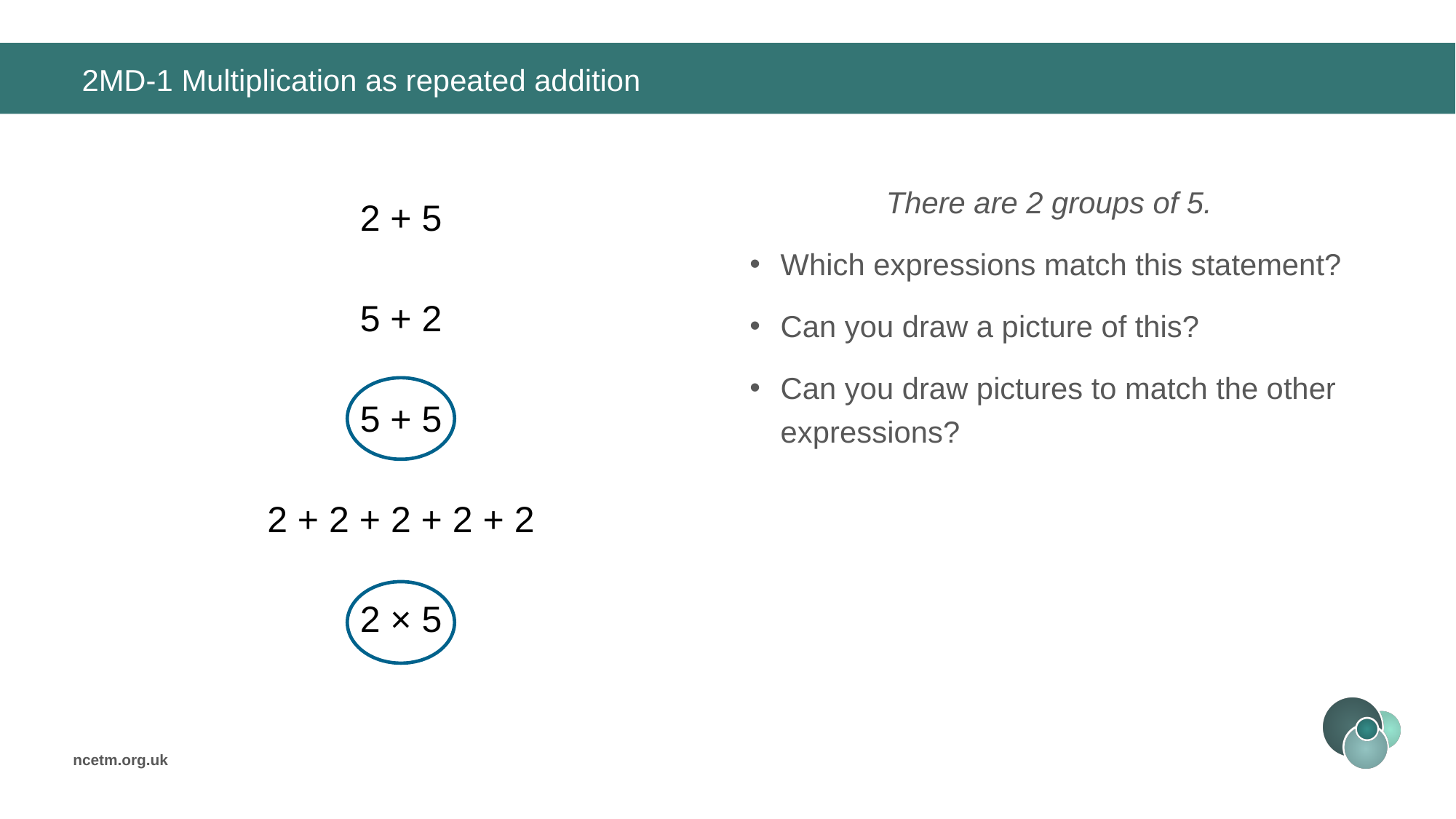

# 2MD-1 Multiplication as repeated addition
There are 2 groups of 5.
Which expressions match this statement?
Can you draw a picture of this?
Can you draw pictures to match the other expressions?

2 + 5
5 + 2

5 + 5
2 + 2 + 2 + 2 + 2

2 × 5